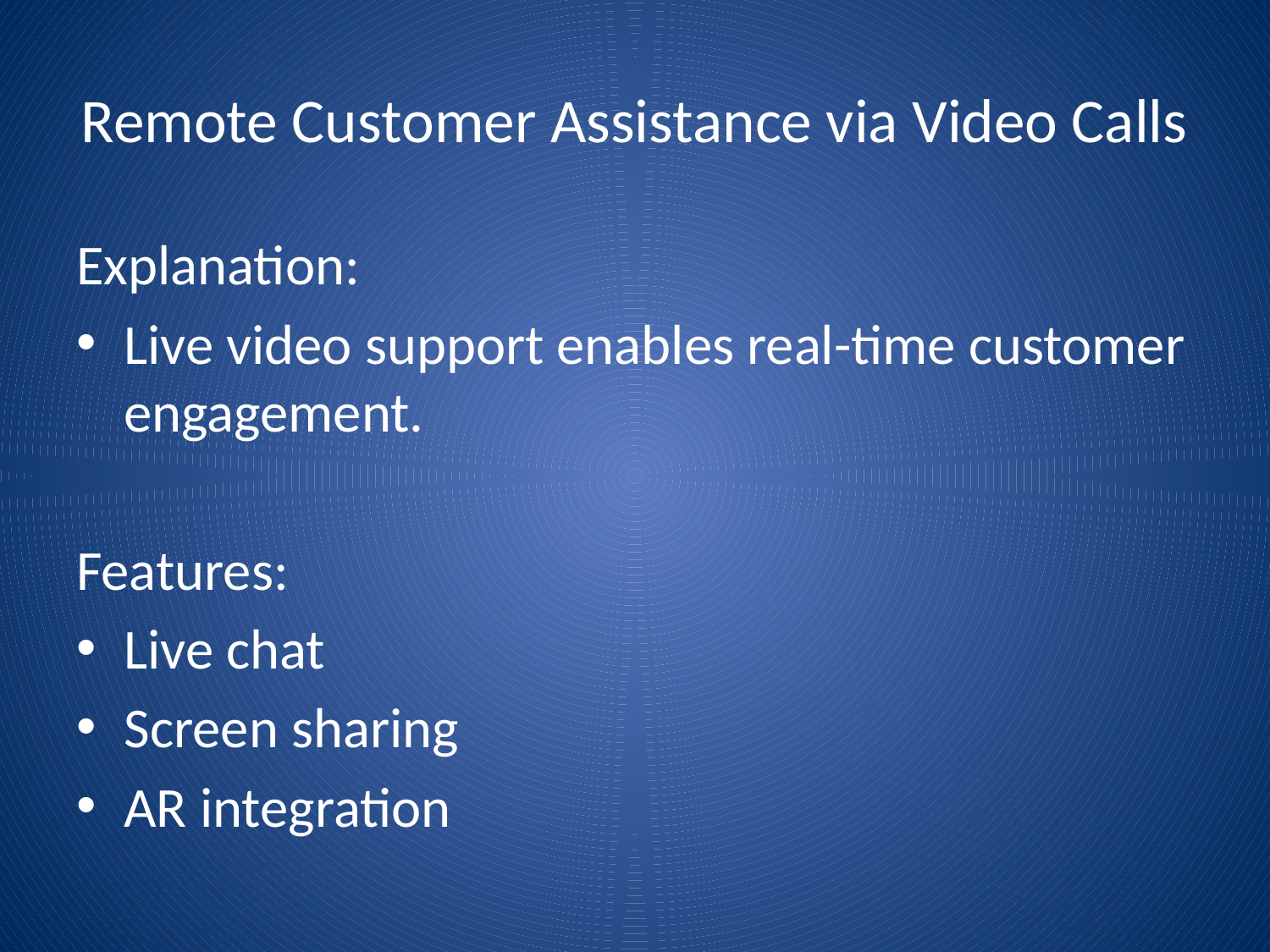

# Remote Customer Assistance via Video Calls
Explanation:
Live video support enables real-time customer engagement.

Features:
Live chat
Screen sharing
AR integration